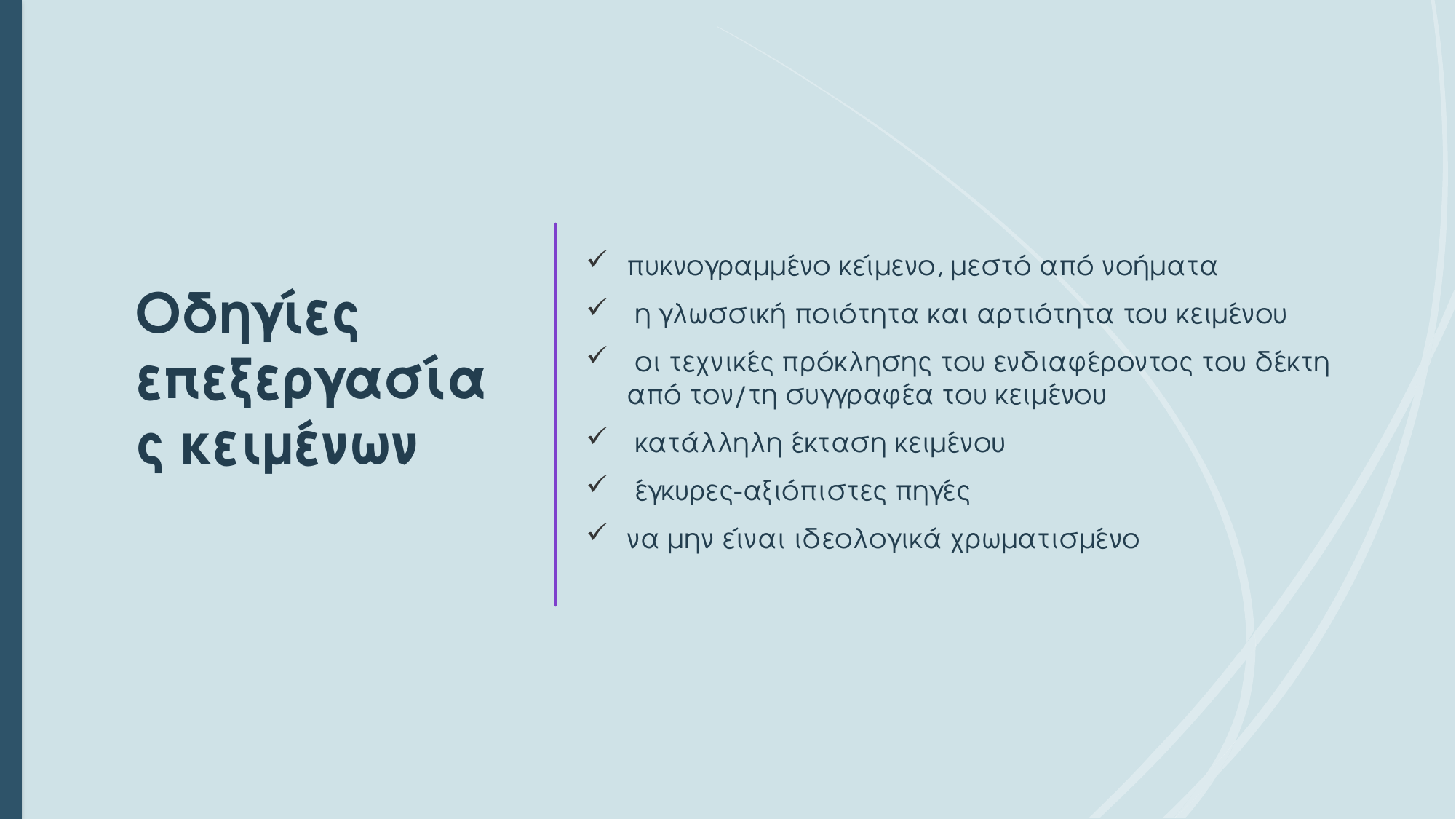

πυκνογραμμένο κείμενο, μεστό από νοήματα
 η γλωσσική ποιότητα και αρτιότητα του κειμένου
 οι τεχνικές πρόκλησης του ενδιαφέροντος του δέκτη από τον/τη συγγραφέα του κειμένου
 κατάλληλη έκταση κειμένου
 έγκυρες-αξιόπιστες πηγές
να μην είναι ιδεολογικά χρωματισμένο

# Οδηγίες επεξεργασίας κειμένων